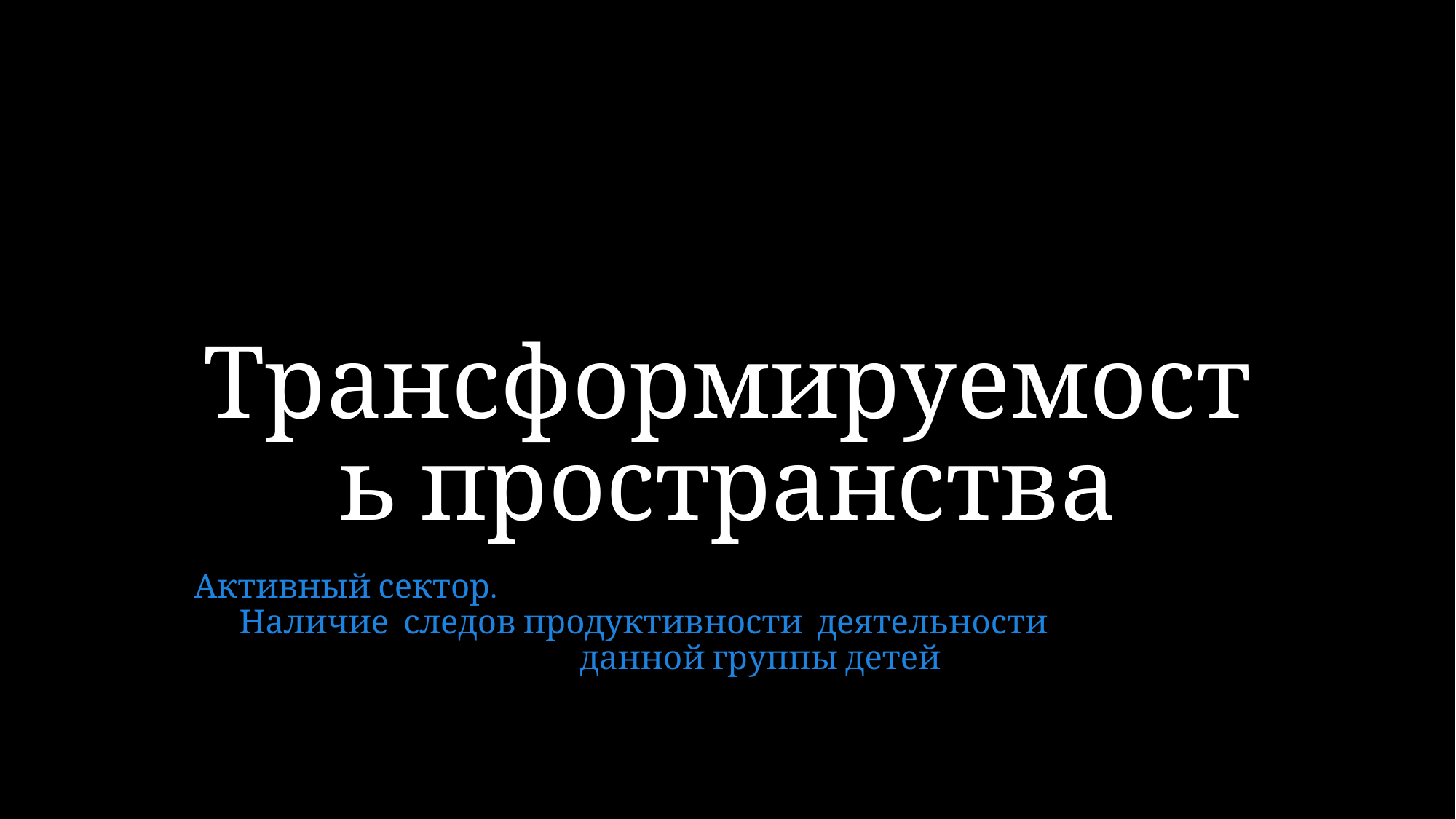

# Трансформируемость пространства
Активный сектор.                                                                                                                Наличие  следов продуктивности  деятельности                                        данной группы детей